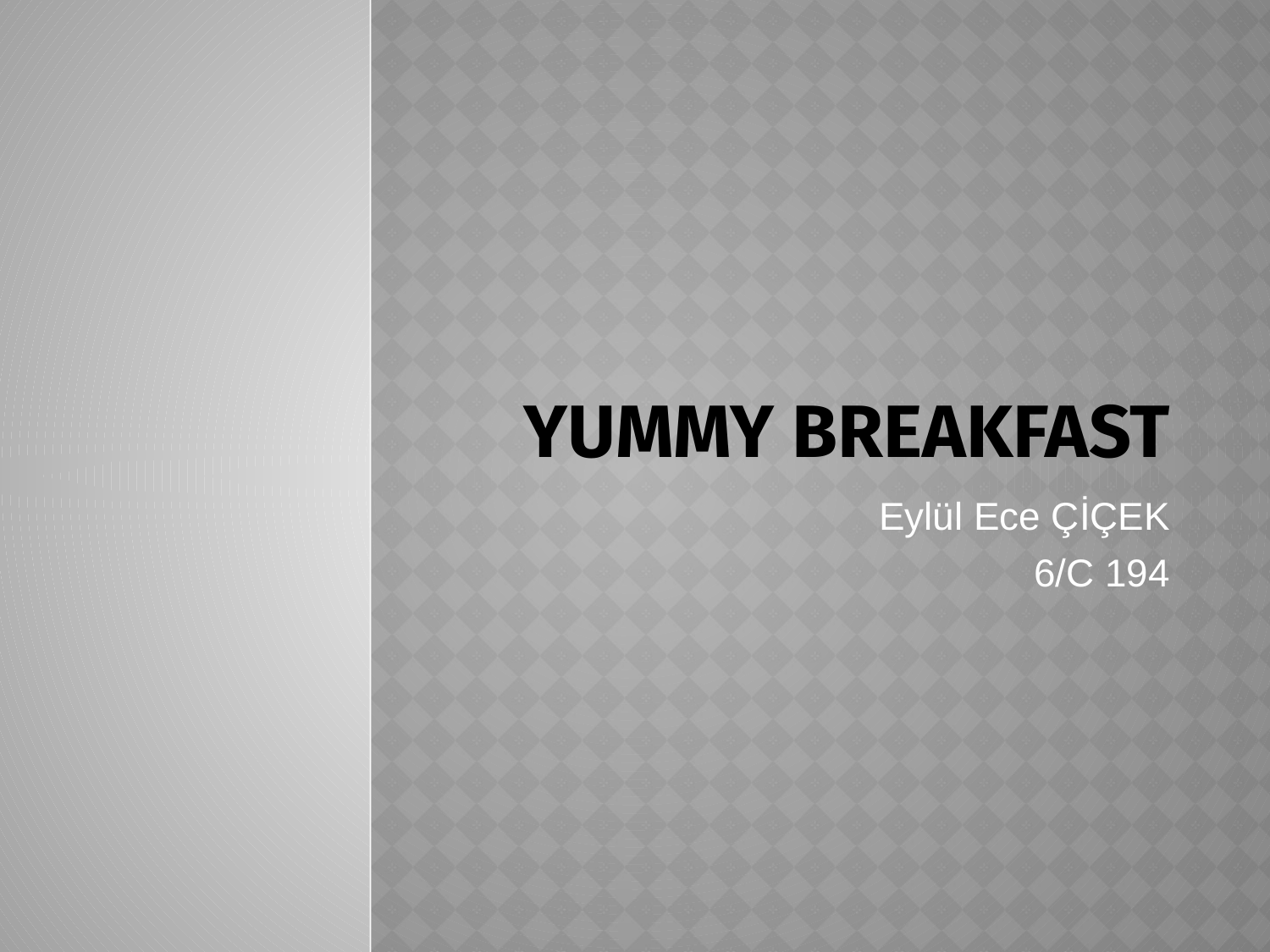

# Yummy Breakfast
Eylül Ece ÇİÇEK
6/C 194